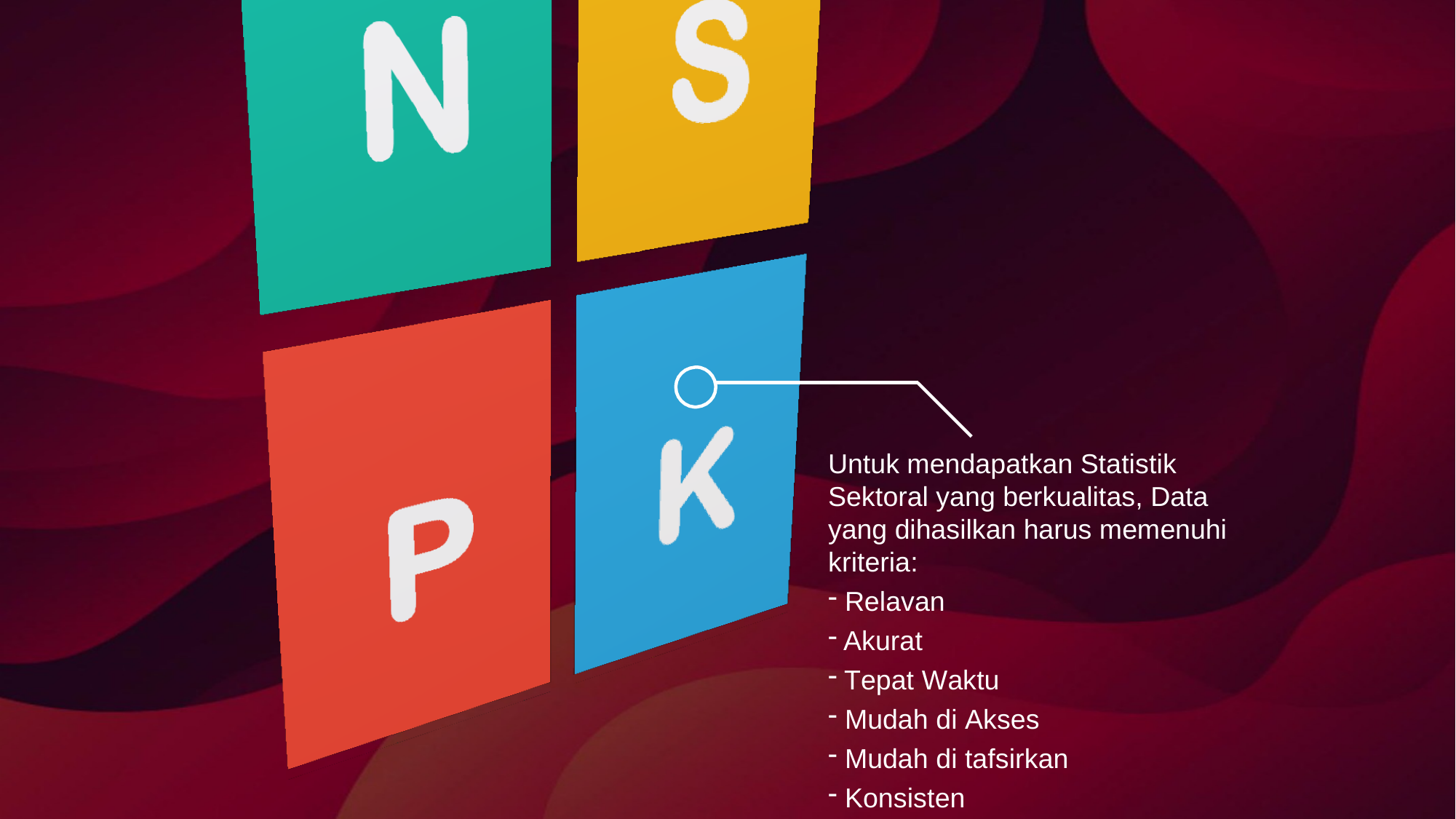

BADAN PUSAT STATISTIK PROV ACEH

Untuk mendapatkan Statistik Sektoral yang berkualitas, Data yang dihasilkan harus memenuhi kriteria:
Relavan
Akurat
Tepat Waktu
Mudah di Akses
Mudah di tafsirkan
Konsisten